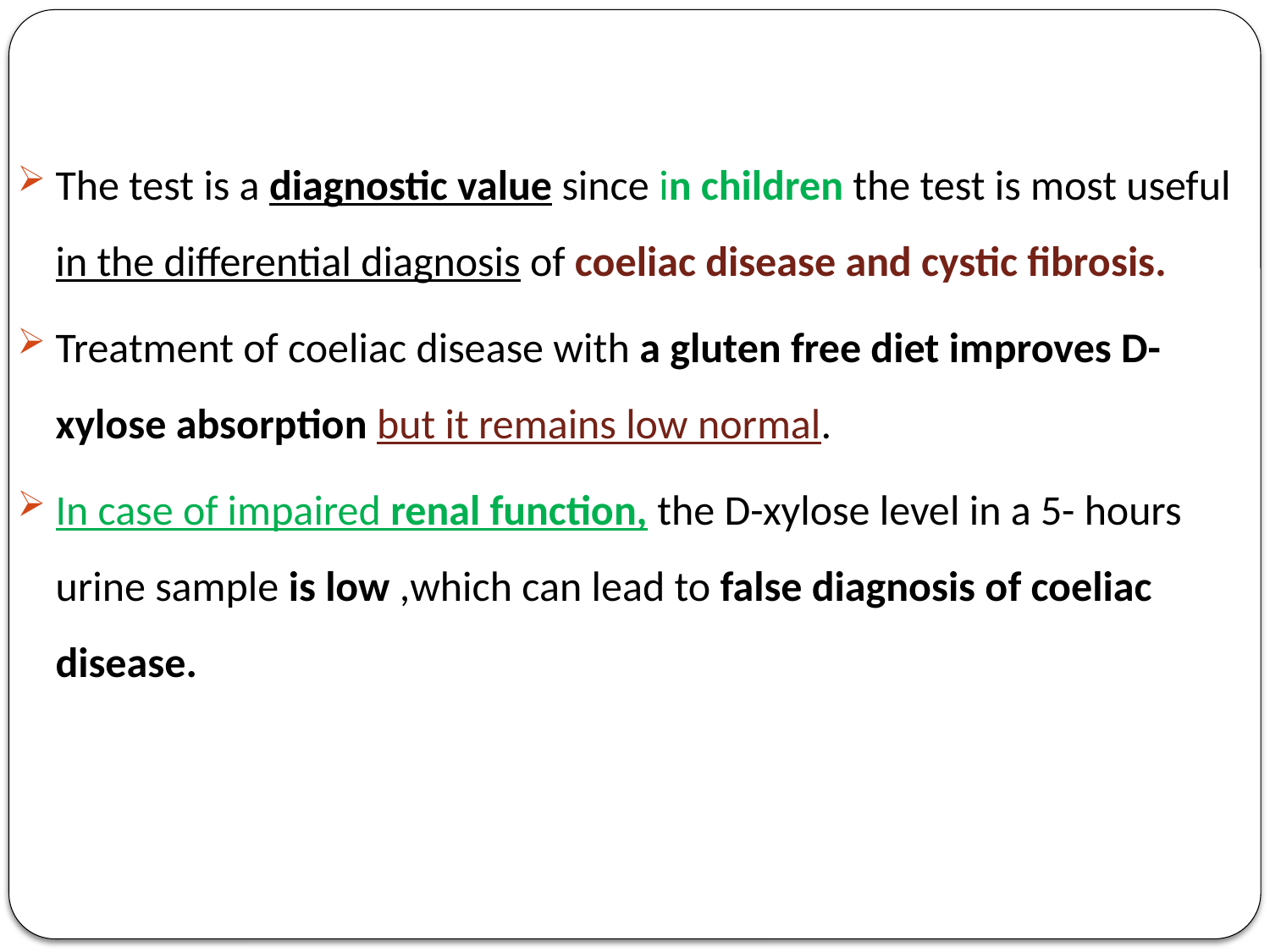

The test is a diagnostic value since in children the test is most useful in the differential diagnosis of coeliac disease and cystic fibrosis.
Treatment of coeliac disease with a gluten free diet improves D-xylose absorption but it remains low normal.
In case of impaired renal function, the D-xylose level in a 5- hours urine sample is low ,which can lead to false diagnosis of coeliac disease.